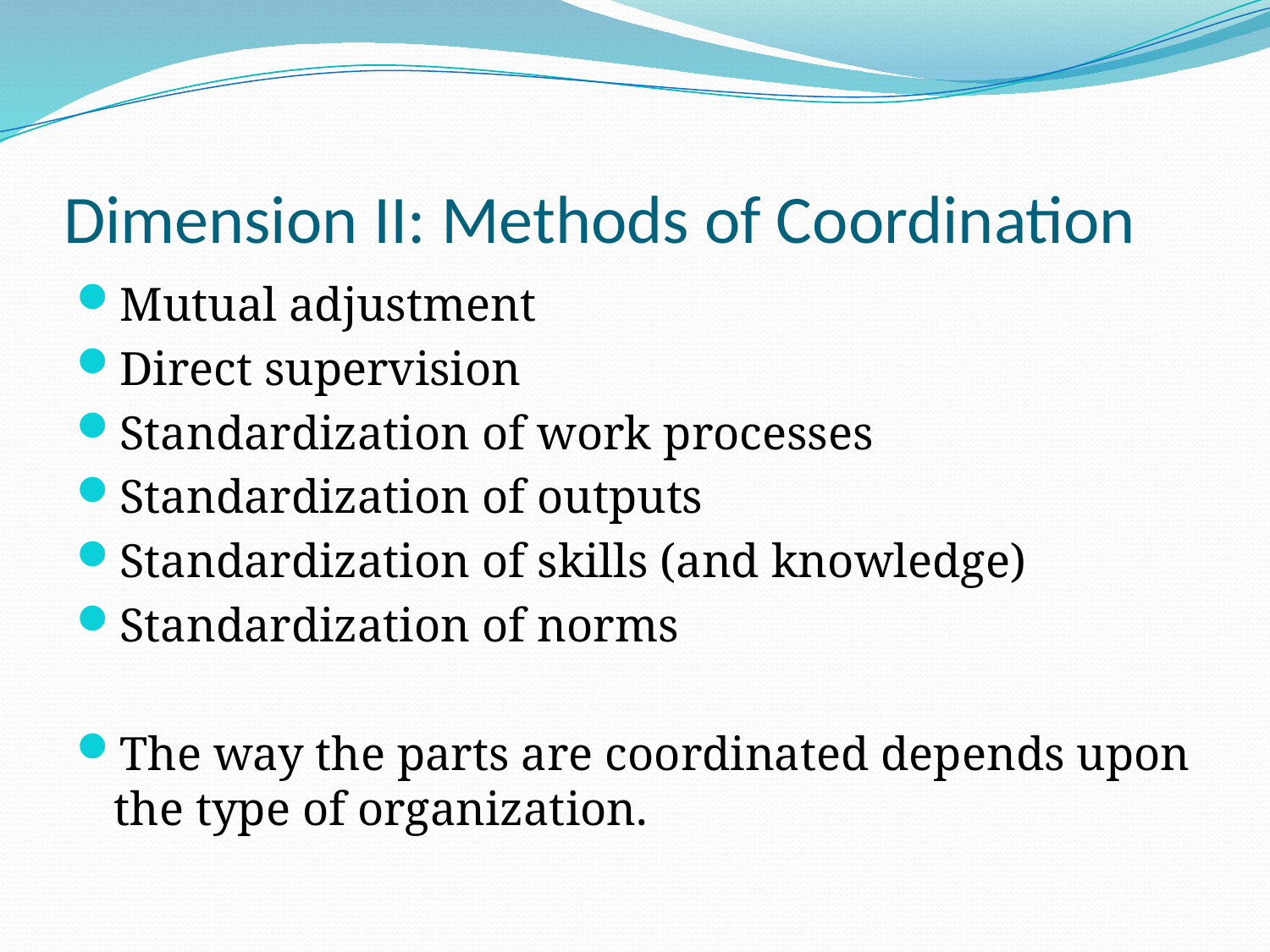

# Dimension II: Methods of Coordination
Mutual adjustment
Direct supervision
Standardization of work processes
Standardization of outputs
Standardization of skills (and knowledge)
Standardization of norms

The way the parts are coordinated depends upon the type of organization.